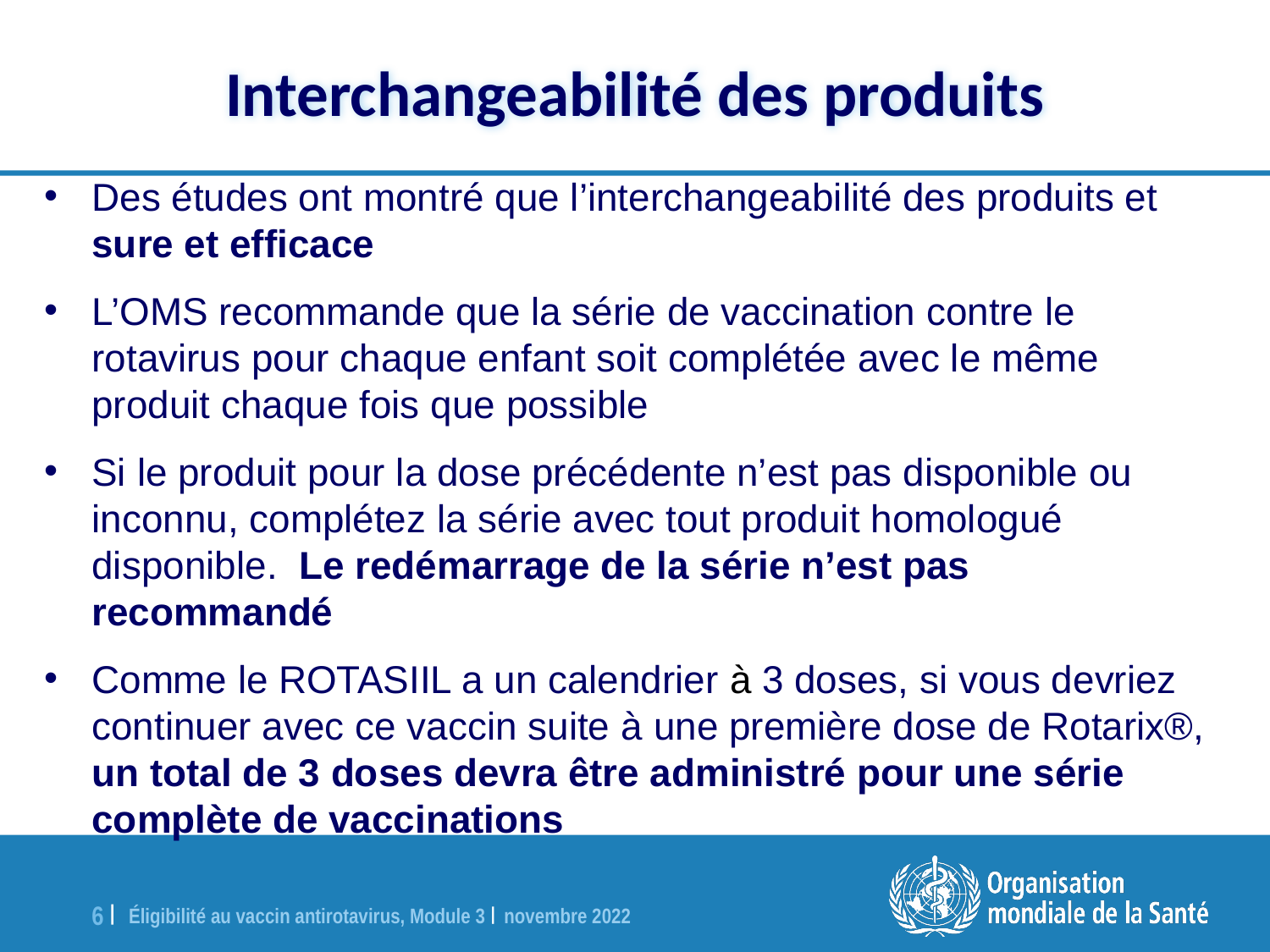

Interchangeabilité des produits
Des études ont montré que l’interchangeabilité des produits et sure et efficace
L’OMS recommande que la série de vaccination contre le rotavirus pour chaque enfant soit complétée avec le même produit chaque fois que possible
Si le produit pour la dose précédente n’est pas disponible ou inconnu, complétez la série avec tout produit homologué disponible.  Le redémarrage de la série n’est pas recommandé
Comme le ROTASIIL a un calendrier à 3 doses, si vous devriez continuer avec ce vaccin suite à une première dose de Rotarix®, un total de 3 doses devra être administré pour une série complète de vaccinations